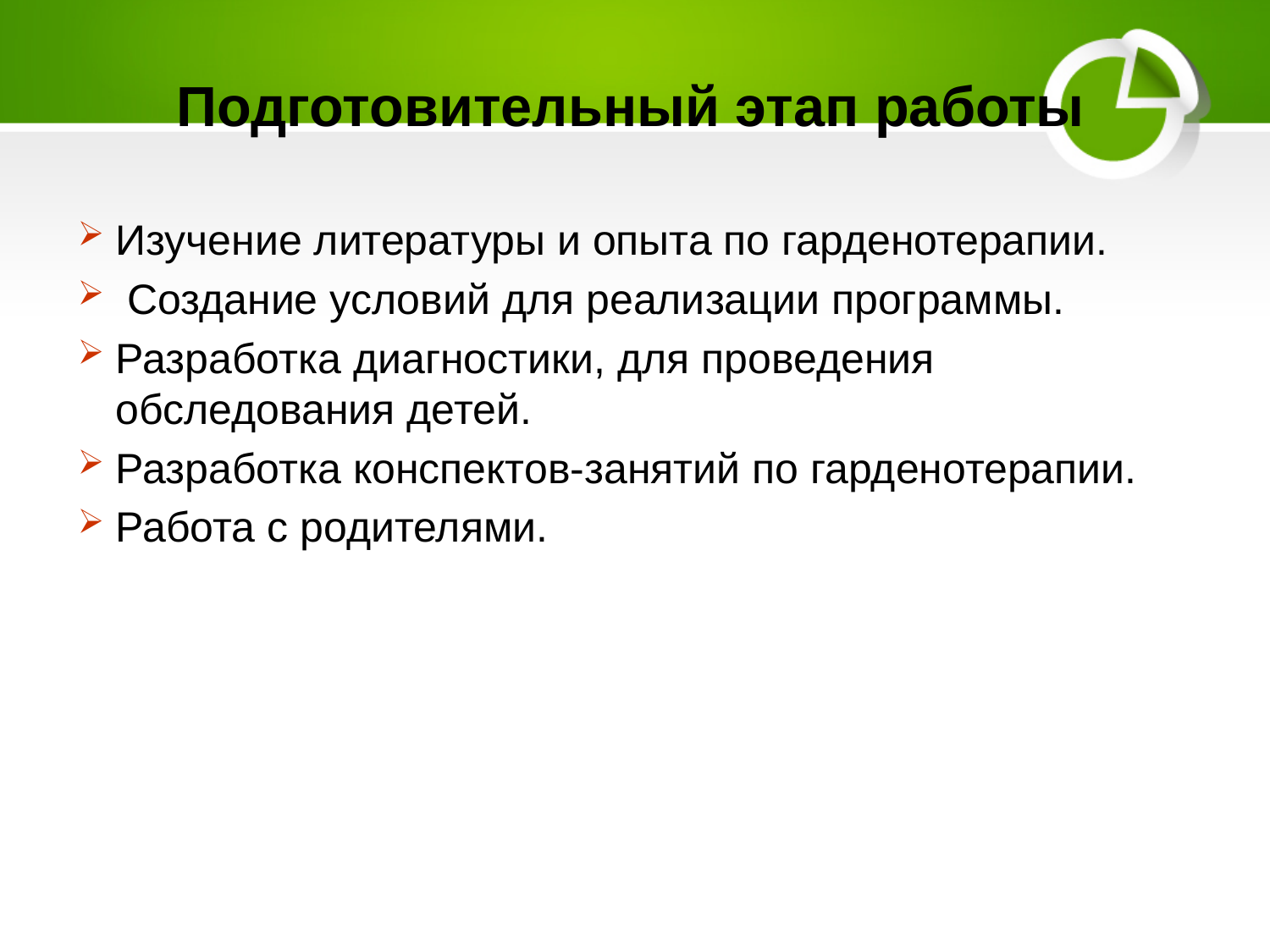

# Подготовительный этап работы
Изучение литературы и опыта по гарденотерапии.
 Создание условий для реализации программы.
Разработка диагностики, для проведения обследования детей.
Разработка конспектов-занятий по гарденотерапии.
Работа с родителями.